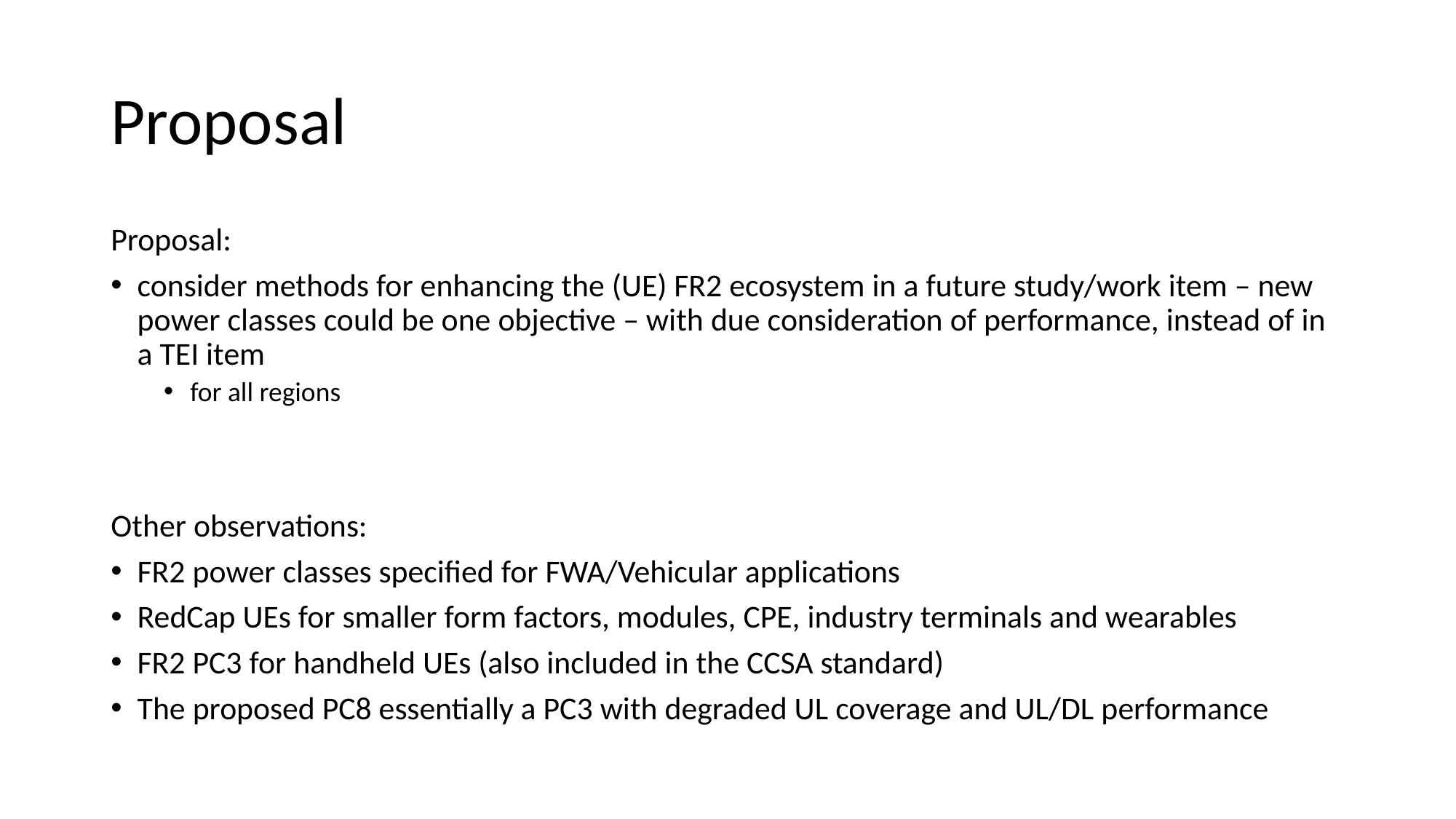

# Proposal
Proposal:
consider methods for enhancing the (UE) FR2 ecosystem in a future study/work item – new power classes could be one objective – with due consideration of performance, instead of in a TEI item
for all regions

Other observations:
FR2 power classes specified for FWA/Vehicular applications
RedCap UEs for smaller form factors, modules, CPE, industry terminals and wearables
FR2 PC3 for handheld UEs (also included in the CCSA standard)
The proposed PC8 essentially a PC3 with degraded UL coverage and UL/DL performance